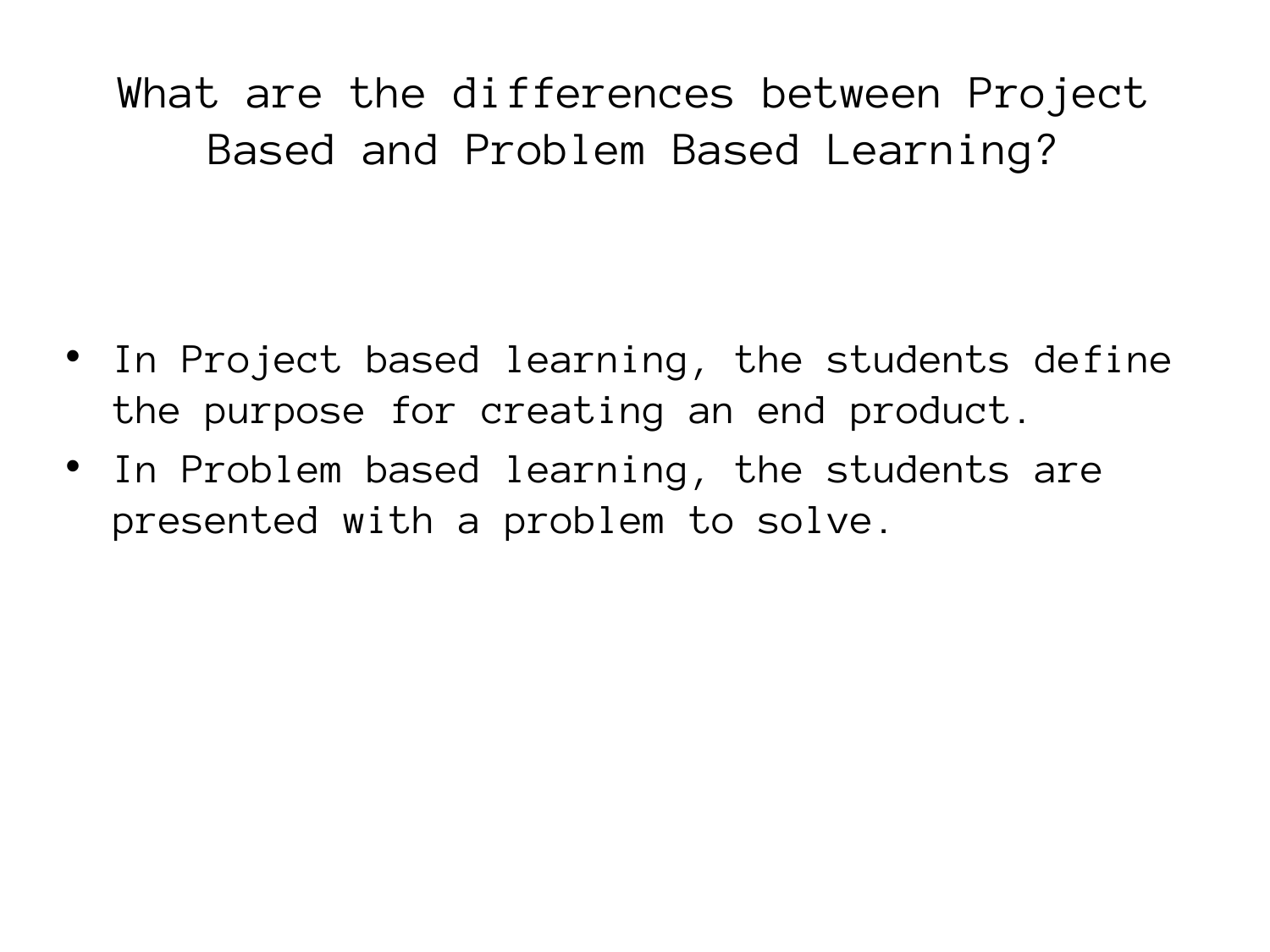

# What are the differences between Project Based and Problem Based Learning?
In Project based learning, the students define the purpose for creating an end product.
In Problem based learning, the students are presented with a problem to solve.